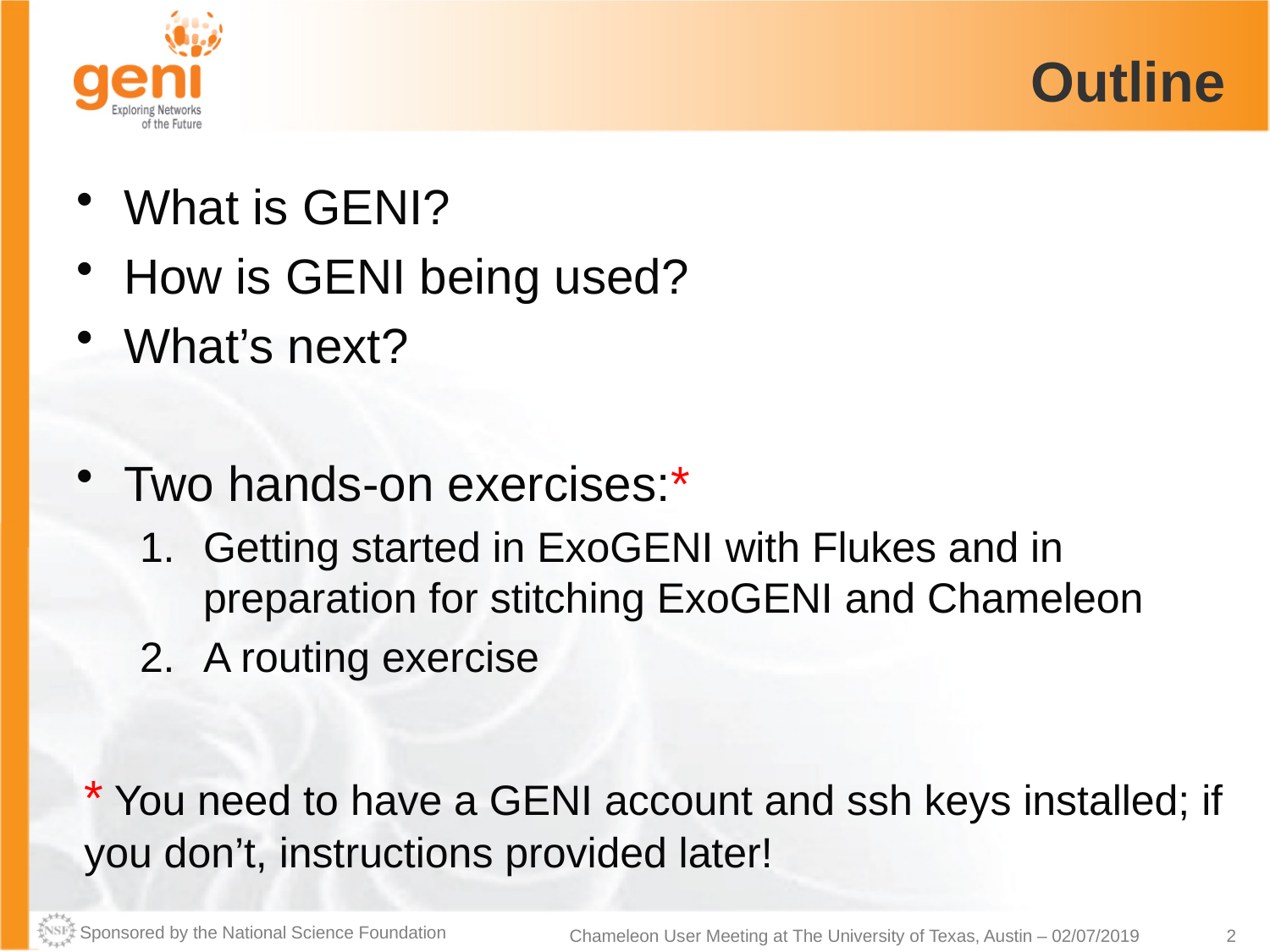

# Outline
What is GENI?
How is GENI being used?
What’s next?

Two hands-on exercises:*
Getting started in ExoGENI with Flukes and in preparation for stitching ExoGENI and Chameleon
A routing exercise

* You need to have a GENI account and ssh keys installed; if you don’t, instructions provided later!